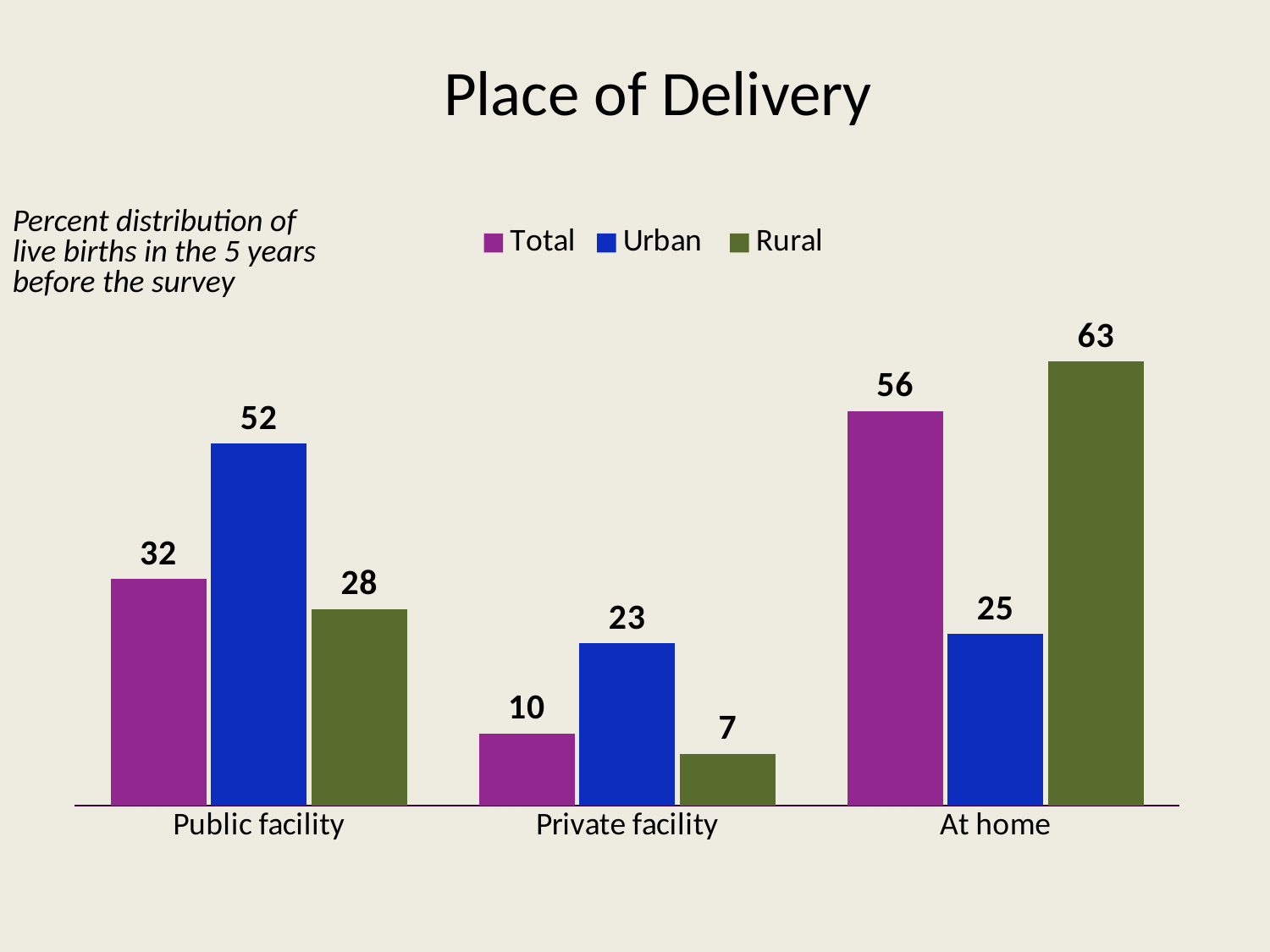

# Place of Delivery
Percent distribution of live births in the 5 years before the survey

### Chart

| Category | Total | Urban  | Rural |
|---|---|---|---|
| Public facility | 32.300000000000004 | 51.6 | 28.0 |
| Private facility | 10.3 | 23.1 | 7.4 |
| At home | 56.2 | 24.5 | 63.3 |